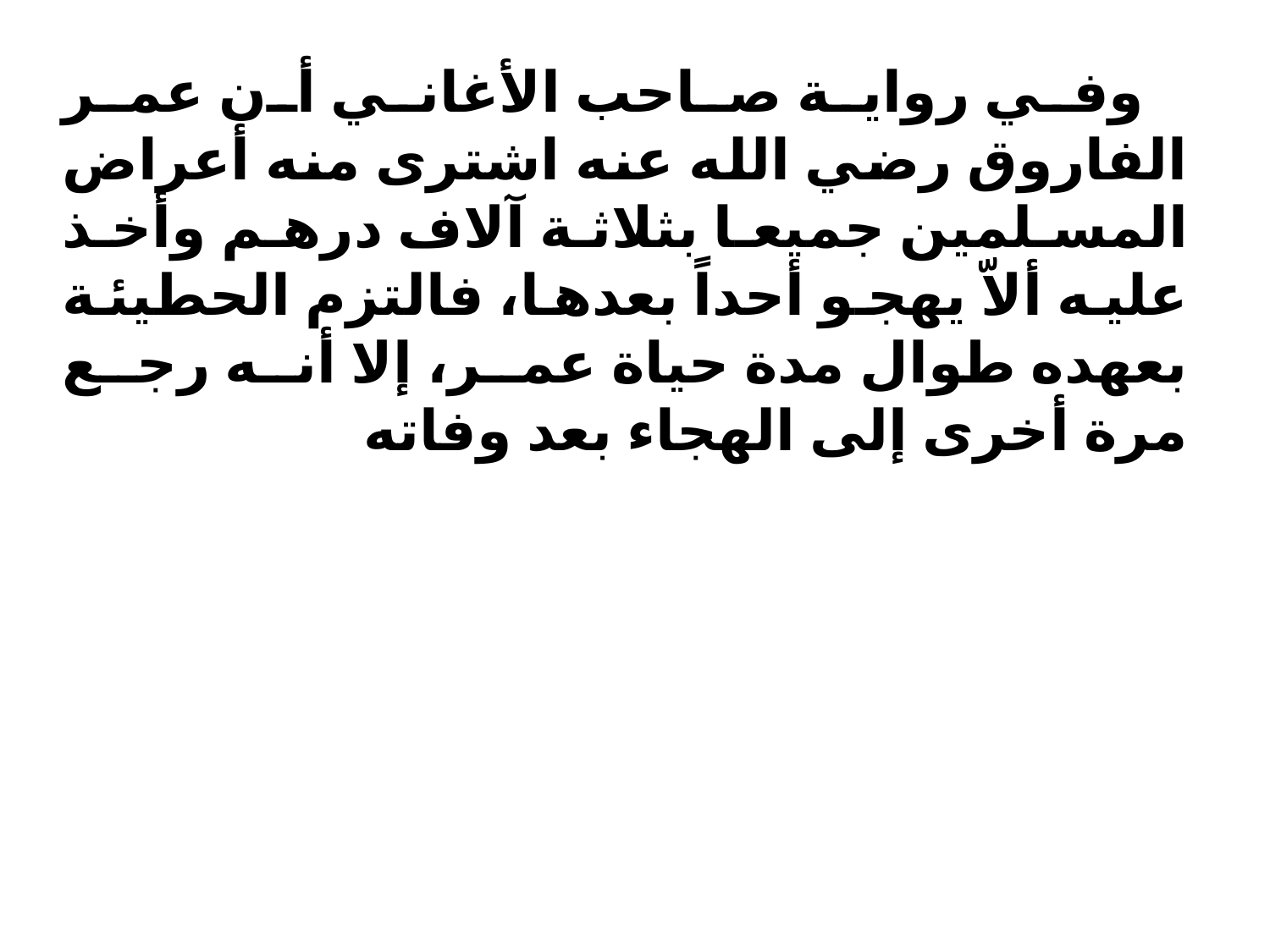

وفي رواية صاحب الأغاني أن عمر الفاروق رضي الله عنه اشترى منه أعراض المسلمين جميعا بثلاثة آلاف درهم وأخذ عليه ألاّ يهجو أحداً بعدها، فالتزم الحطيئة بعهده طوال مدة حياة عمر، إلا أنه رجع مرة أخرى إلى الهجاء بعد وفاته